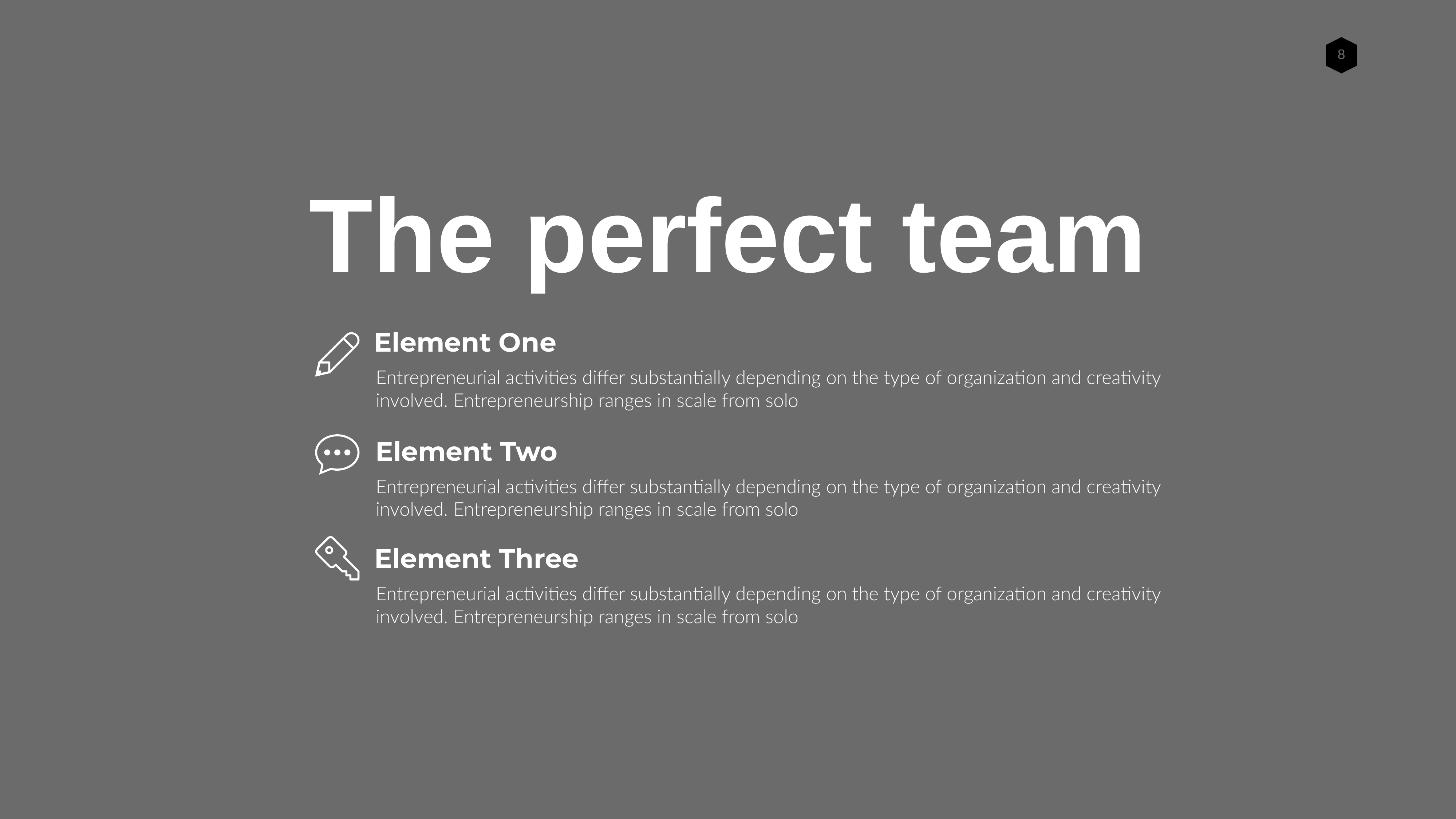

The perfect team
Element One

Entrepreneurial activities differ substantially depending on the type of organization and creativity involved. Entrepreneurship ranges in scale from solo
Element Two

Entrepreneurial activities differ substantially depending on the type of organization and creativity involved. Entrepreneurship ranges in scale from solo

Element Three
Entrepreneurial activities differ substantially depending on the type of organization and creativity involved. Entrepreneurship ranges in scale from solo